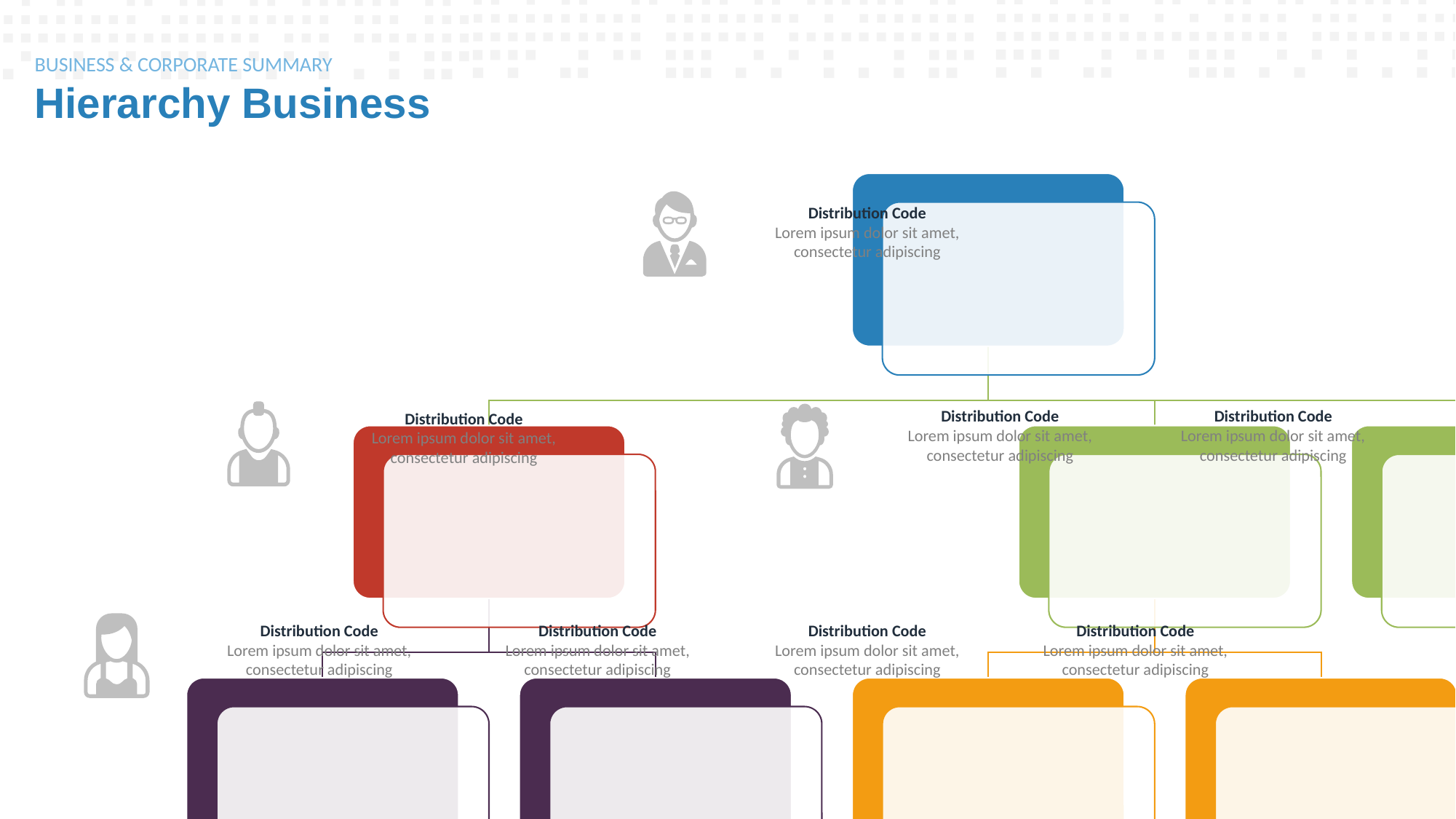

BUSINESS & CORPORATE SUMMARY
Hierarchy Business

Distribution Code
Lorem ipsum dolor sit amet, consectetur adipiscing
Distribution Code
Lorem ipsum dolor sit amet, consectetur adipiscing
Distribution Code
Lorem ipsum dolor sit amet, consectetur adipiscing

Distribution Code
Lorem ipsum dolor sit amet, consectetur adipiscing

Distribution Code
Lorem ipsum dolor sit amet, consectetur adipiscing
Distribution Code
Lorem ipsum dolor sit amet, consectetur adipiscing
Distribution Code
Lorem ipsum dolor sit amet, consectetur adipiscing
Distribution Code
Lorem ipsum dolor sit amet, consectetur adipiscing